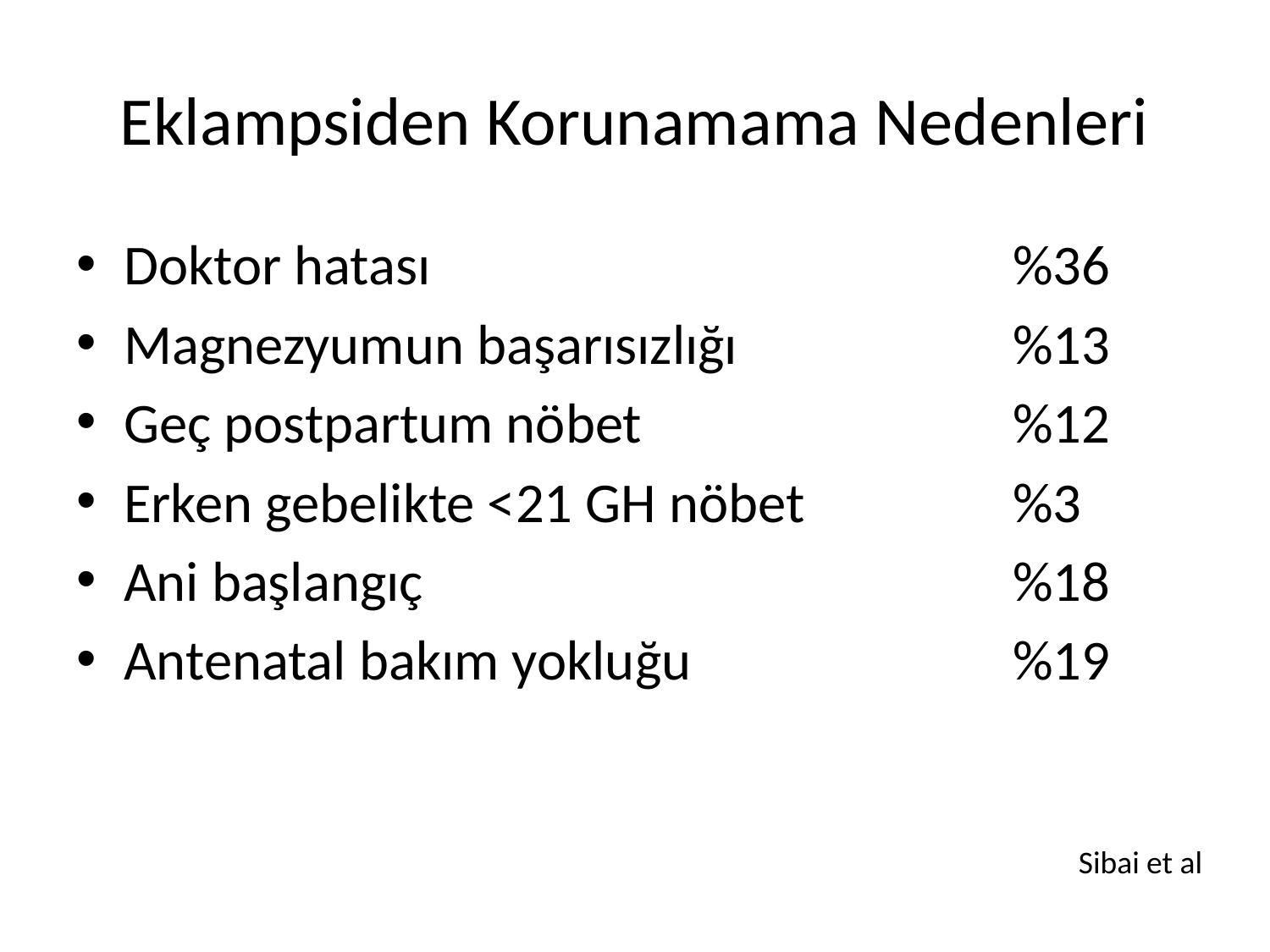

# Eklampsiden Korunamama Nedenleri
Doktor hatası					%36
Magnezyumun başarısızlığı  		%13
Geç postpartum nöbet			%12
Erken gebelikte <21 GH nöbet		%3
Ani başlangıç					%18
Antenatal bakım yokluğu			%19
Sibai et al